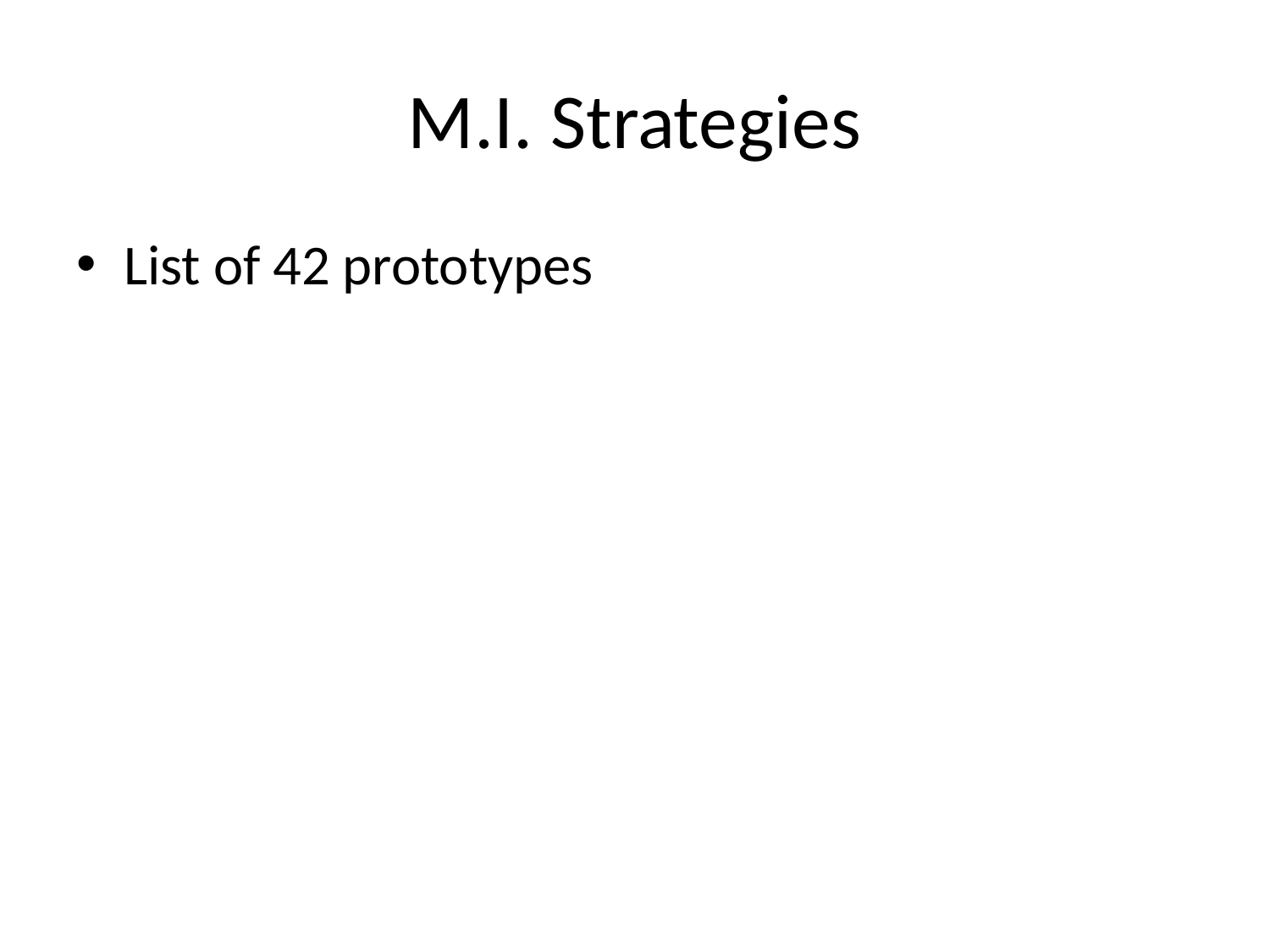

# M.I. Strategies
List of 42 prototypes